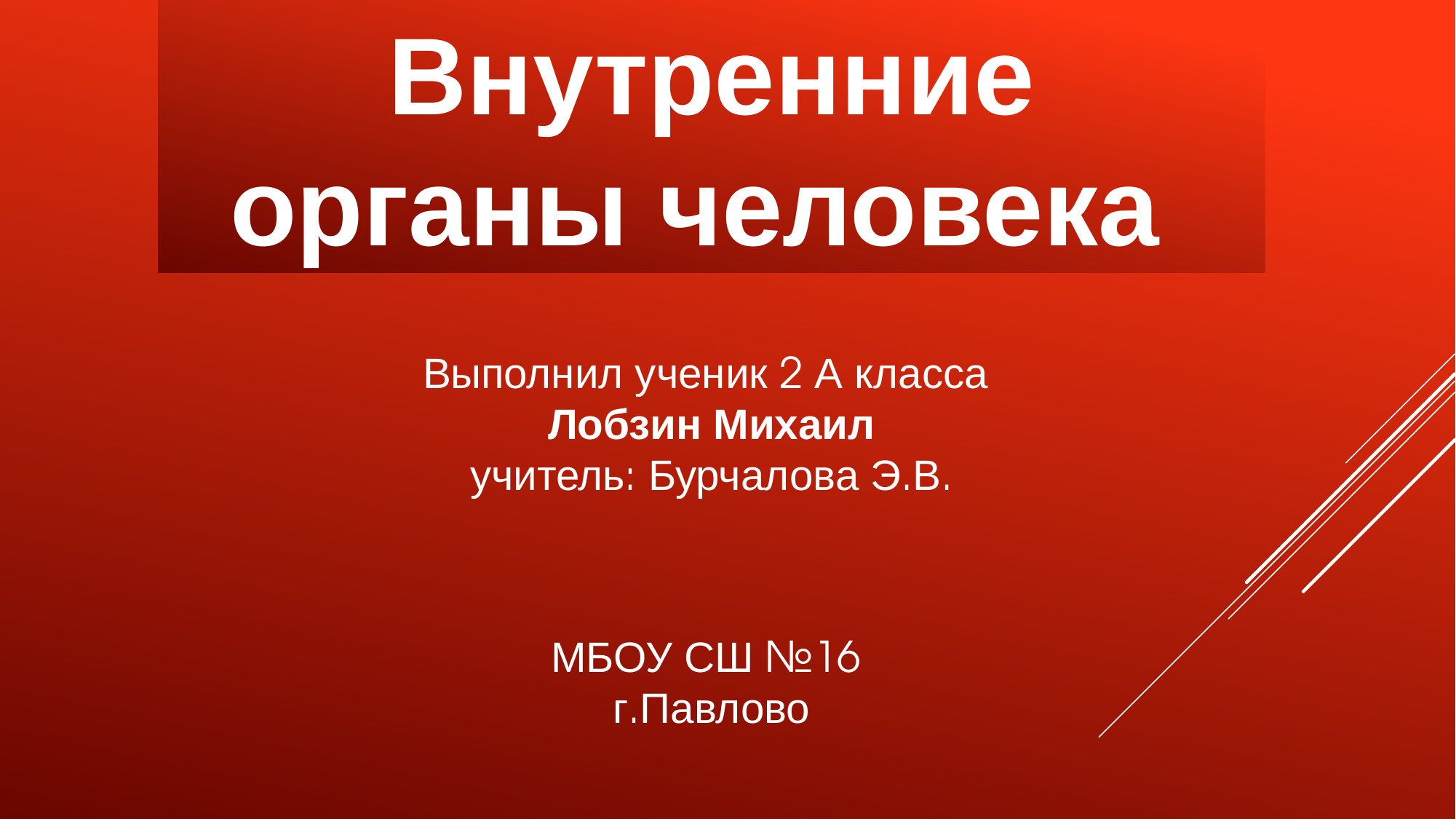

Внутренние
  органы человека
Выполнил ученик 2 А класса
Лобзин Михаил
учитель: Бурчалова Э.В.

МБОУ СШ №16
г.Павлово